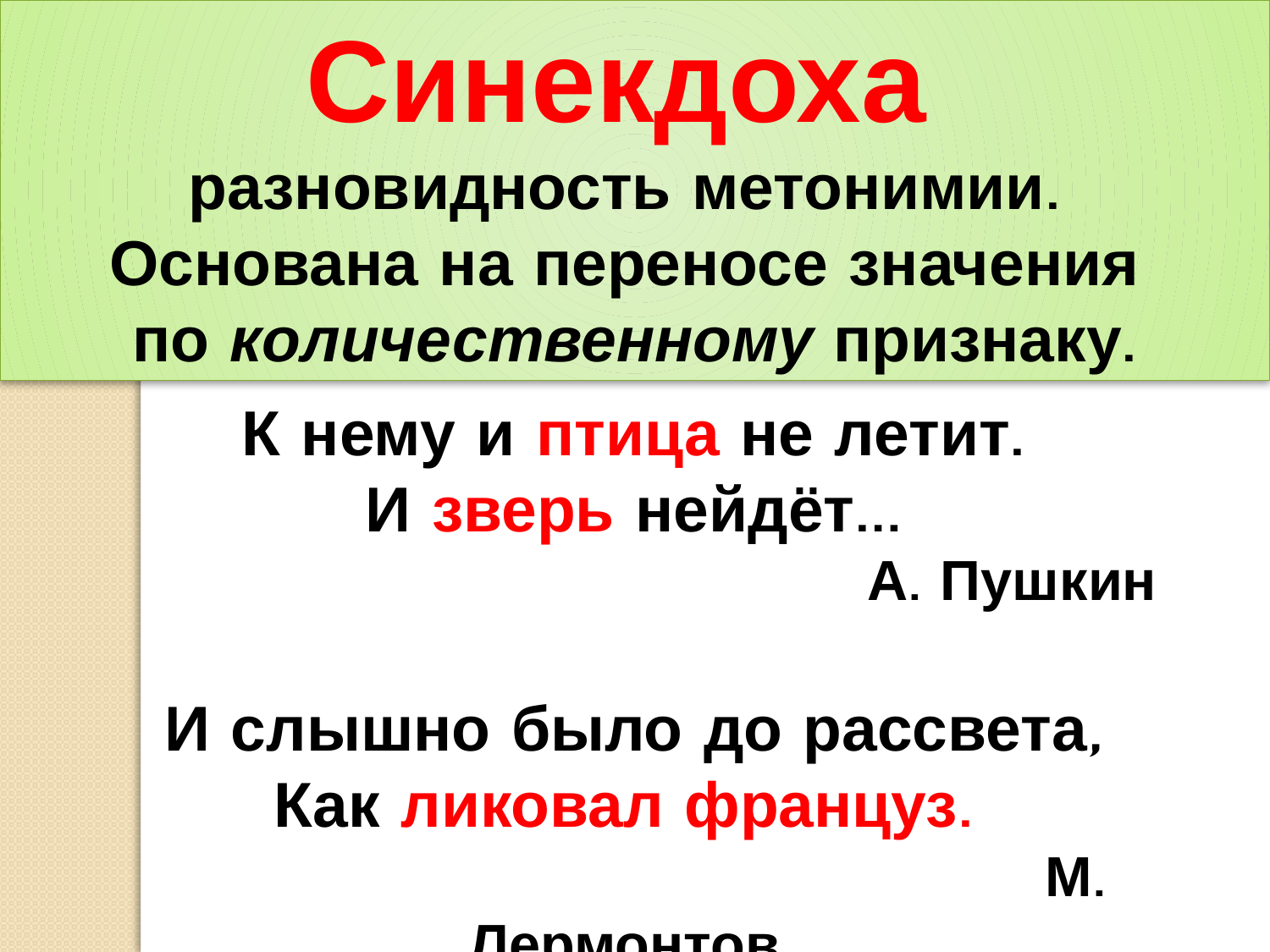

Синекдоха
разновидность метонимии.
Основана на переносе значения
по количественному признаку.
К нему и птица не летит.
И зверь нейдёт…
                                               А. Пушкин

И слышно было до рассвета,
Как ликовал француз.
                                                М. Лермонтов